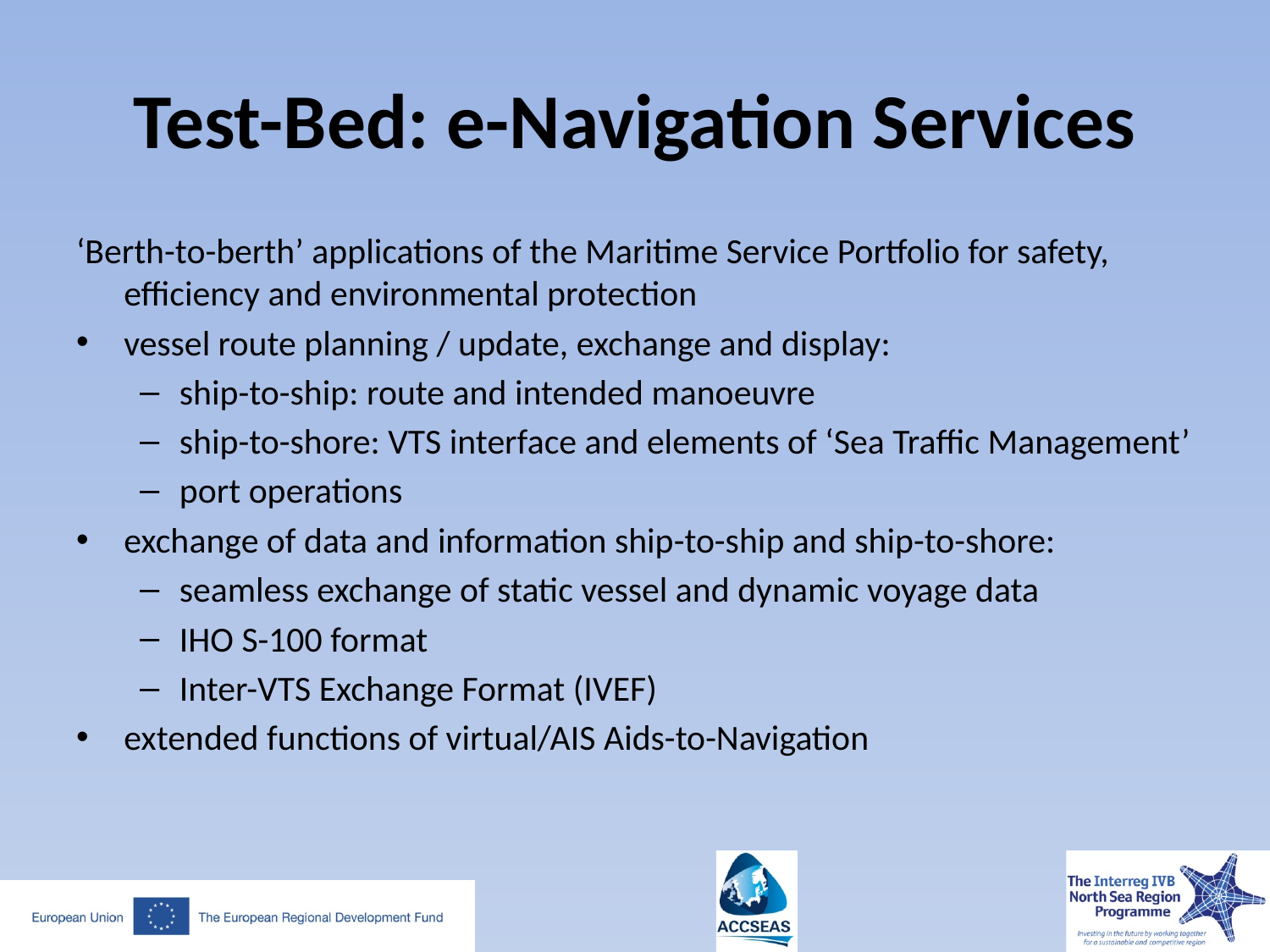

# Test-Bed: e-Navigation Services
‘Berth-to-berth’ applications of the Maritime Service Portfolio for safety, efficiency and environmental protection
vessel route planning / update, exchange and display:
ship-to-ship: route and intended manoeuvre
ship-to-shore: VTS interface and elements of ‘Sea Traffic Management’
port operations
exchange of data and information ship-to-ship and ship-to-shore:
seamless exchange of static vessel and dynamic voyage data
IHO S-100 format
Inter-VTS Exchange Format (IVEF)
extended functions of virtual/AIS Aids-to-Navigation